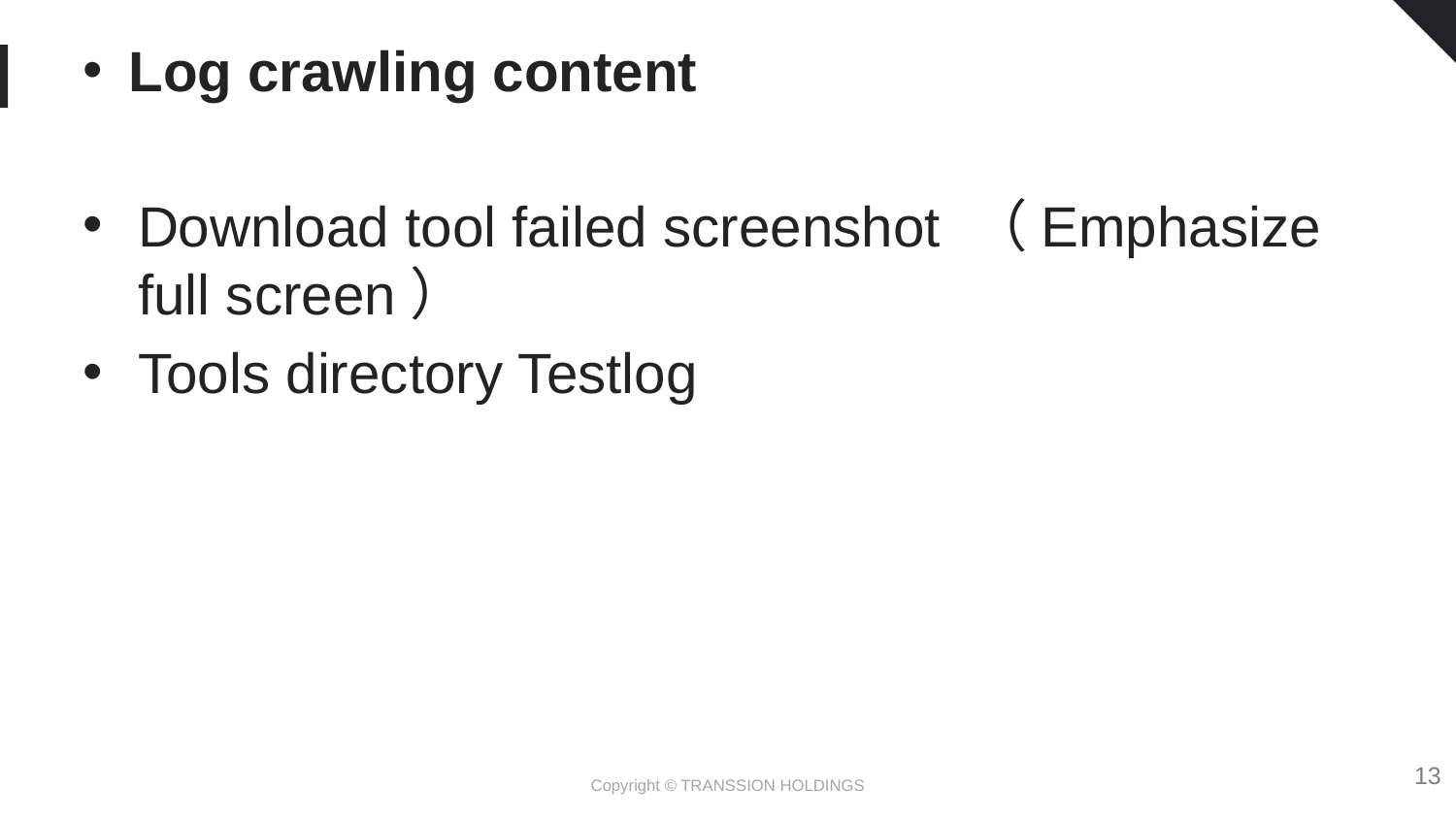

# Log crawling content

Download tool failed screenshot （Emphasize full screen）
Tools directory Testlog
13